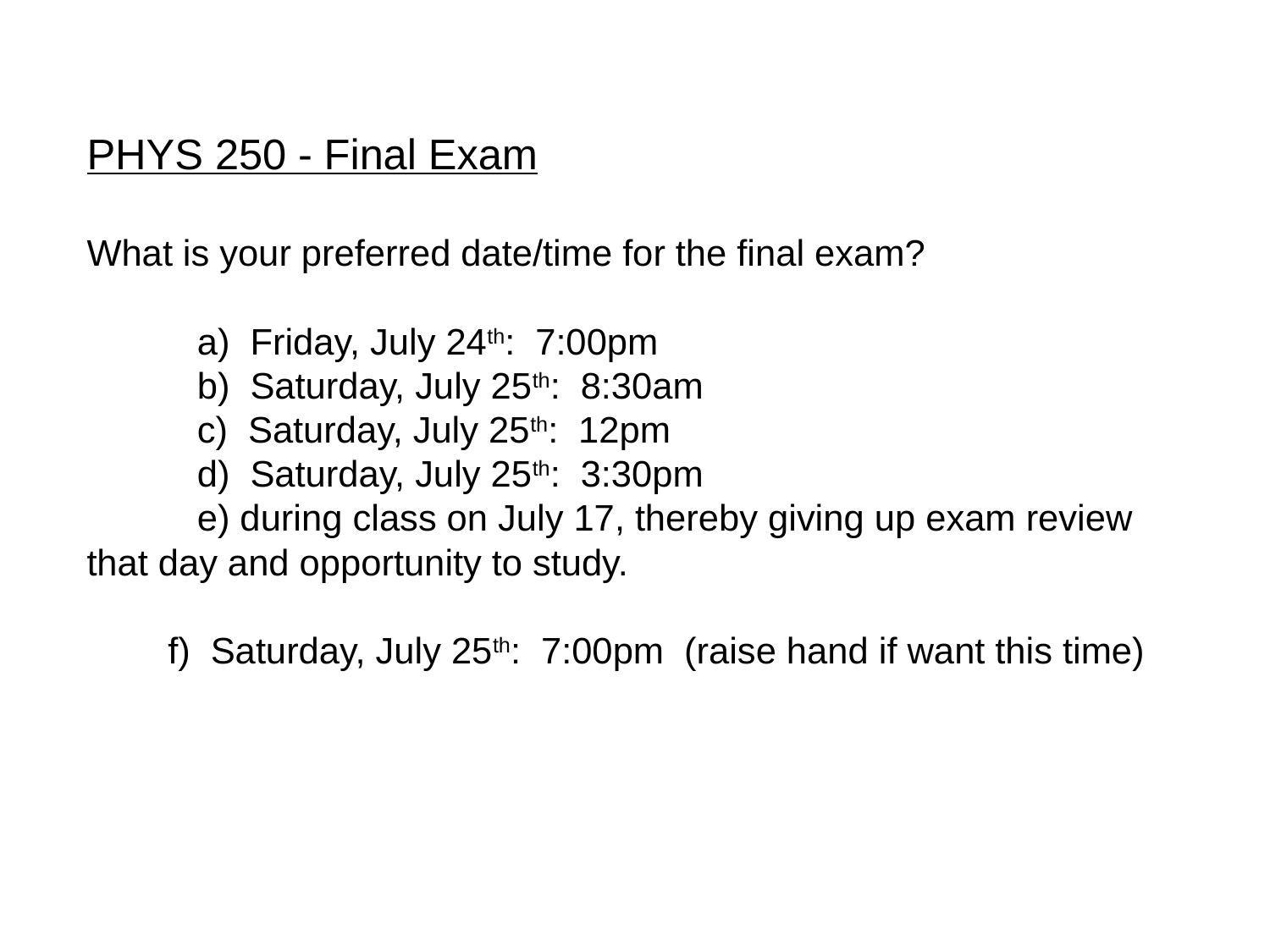

PHYS 250 - Final Exam
What is your preferred date/time for the final exam?
	a)  Friday, July 24th:  7:00pm
	b)  Saturday, July 25th:  8:30am
	c)  Saturday, July 25th:  12pm
	d)  Saturday, July 25th:  3:30pm
	e) during class on July 17, thereby giving up exam review that day and opportunity to study.
        f)  Saturday, July 25th:  7:00pm  (raise hand if want this time)